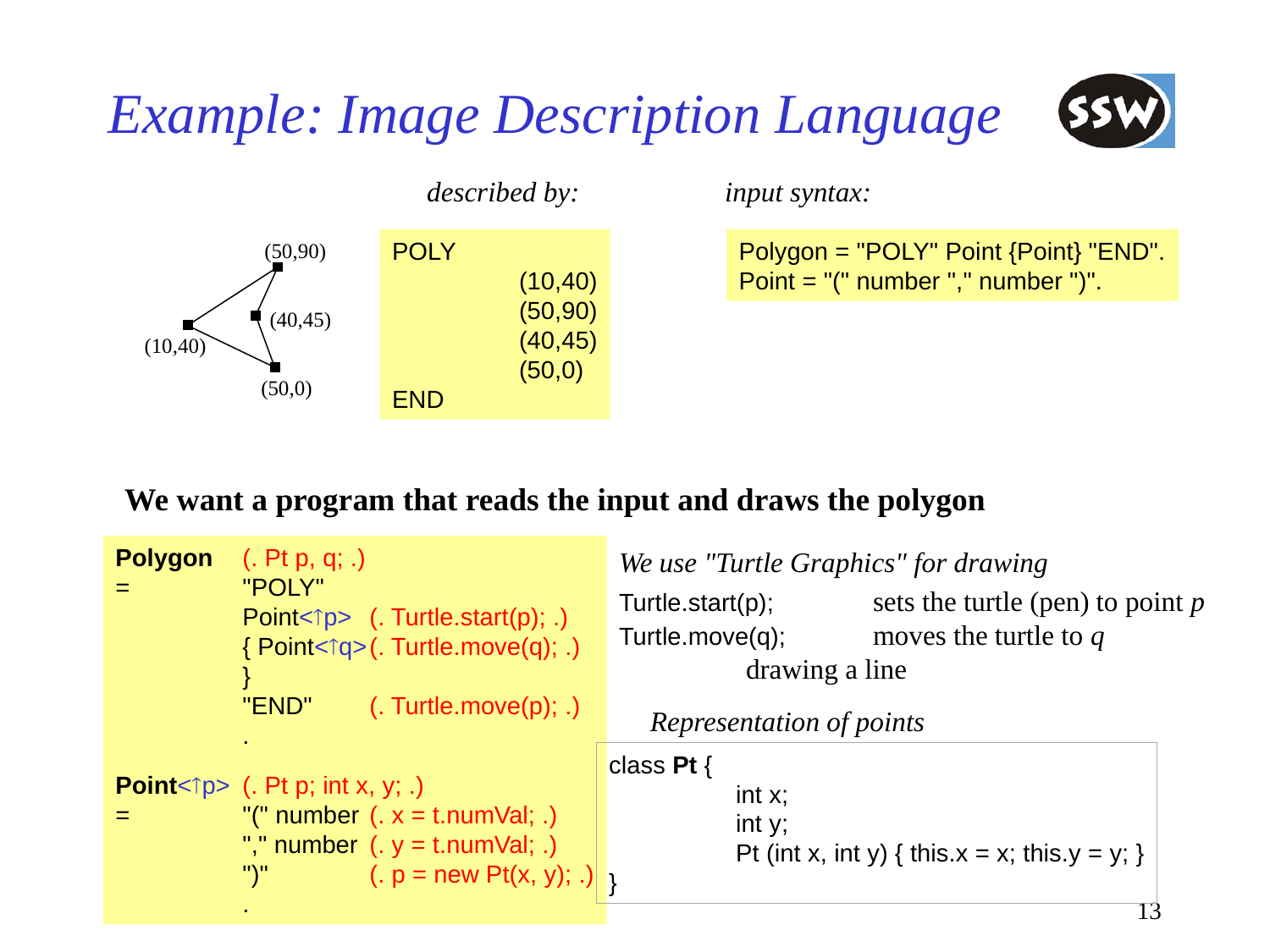

# Example: Image Description Language
described by:
POLY
	(10,40)
	(50,90)
	(40,45)
	(50,0)
END
input syntax:
Polygon = "POLY" Point {Point} "END".
Point = "(" number "," number ")".
(50,90)

(40,45)

(10,40)

(50,0)
We want a program that reads the input and draws the polygon
We use "Turtle Graphics" for drawing
Turtle.start(p);	sets the turtle (pen) to point p
Turtle.move(q);	moves the turtle to q
	drawing a line
Polygon	(. Pt p, q; .)
=	"POLY"
	Point<↑p>	(. Turtle.start(p); .)
	{ Point<↑q>	(. Turtle.move(q); .)
	}
	"END"	(. Turtle.move(p); .)
	.

Point<↑p>	(. Pt p; int x, y; .)
=	"(" number	(. x = t.numVal; .)
	"," number	(. y = t.numVal; .)
	")"	(. p = new Pt(x, y); .)
	.
Representation of points
class Pt {
	int x;
	int y;
	Pt (int x, int y) { this.x = x; this.y = y; }
}
13